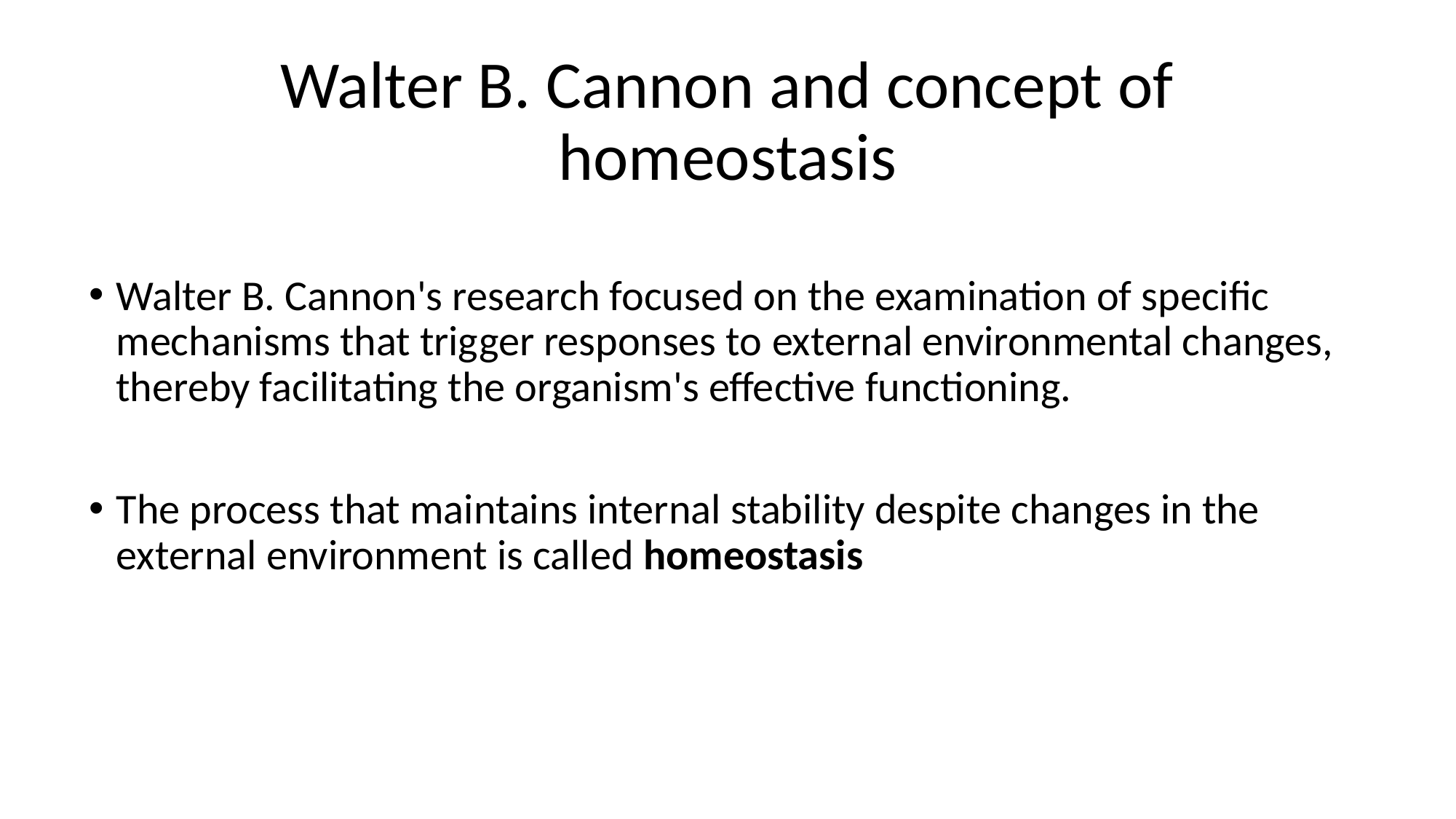

# Walter B. Cannon and concept of homeostasis

Walter B. Cannon's research focused on the examination of specific mechanisms that trigger responses to external environmental changes, thereby facilitating the organism's effective functioning.

The process that maintains internal stability despite changes in the external environment is called homeostasis